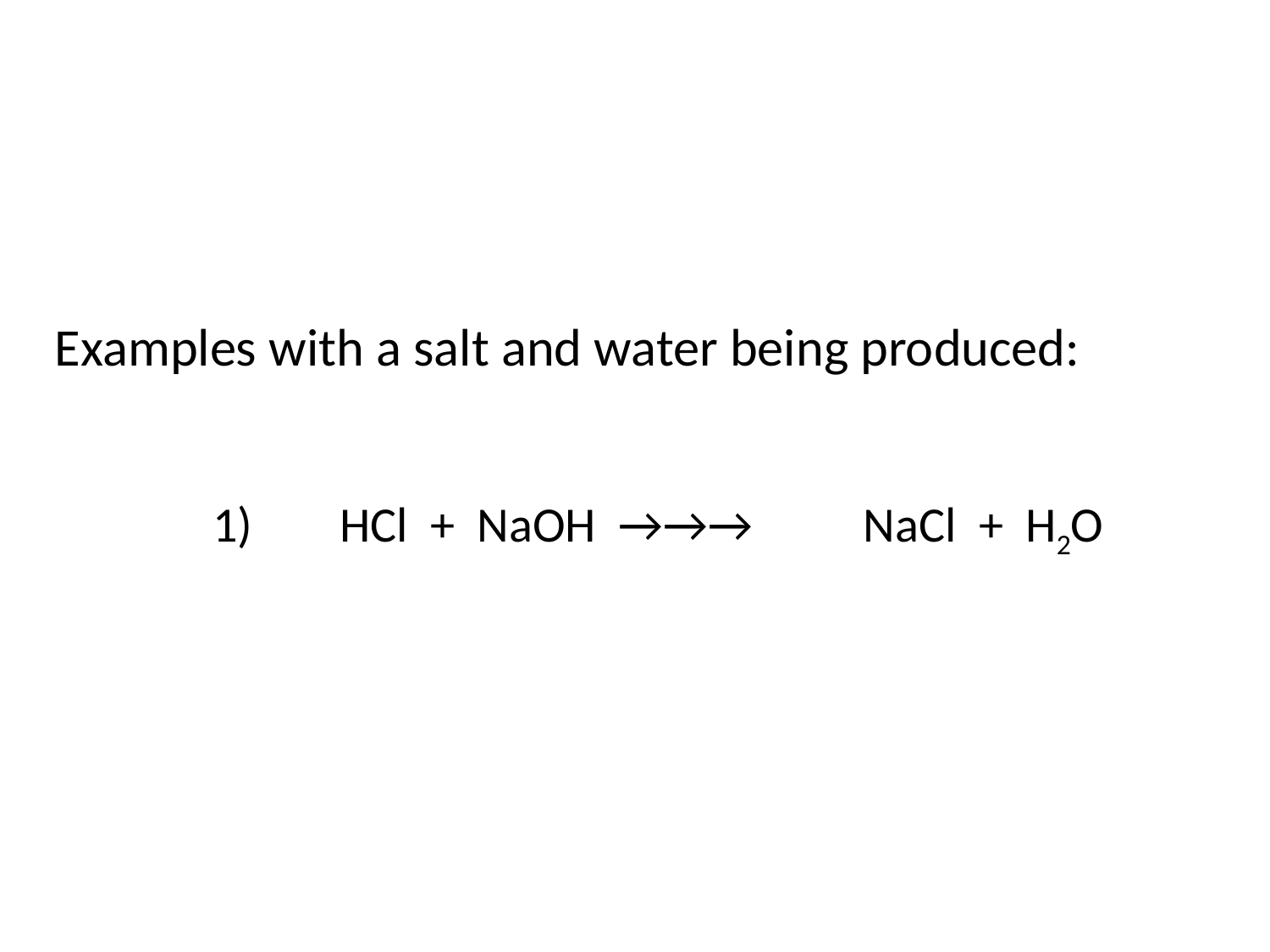

Examples with a salt and water being produced:
1)	HCl  +  NaOH  →→→
NaCl  +  H2O